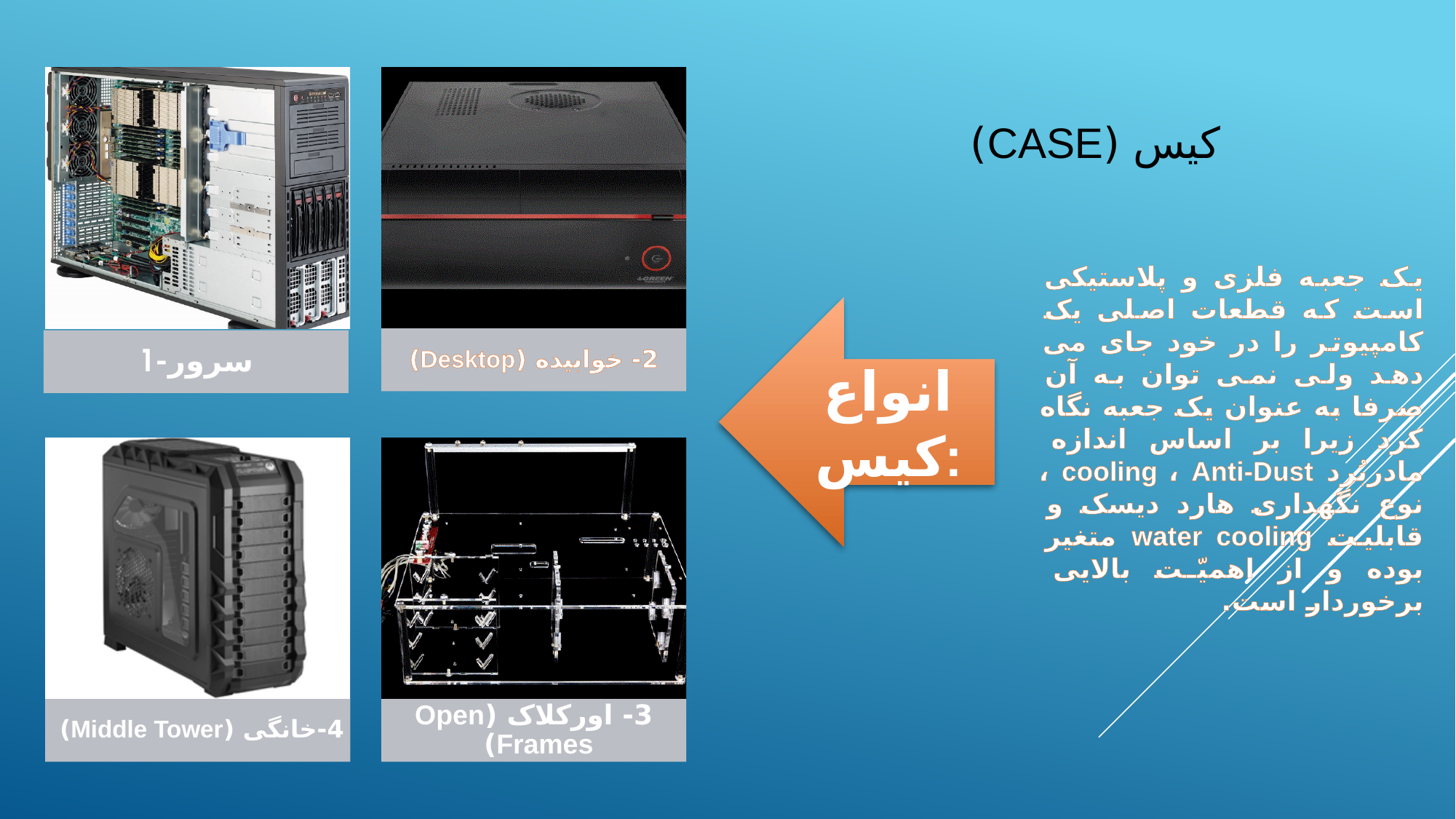

2- خوابیده (Desktop)
1-سرور

4-خانگی (Middle Tower)
3- اورکلاک (Open Frames)
# کیس (Case)
یک جعبه فلزی و پلاستیکی است که قطعات اصلی یک کامپیوتر را در خود جای می دهد ولی نمی توان به آن صرفا به عنوان یک جعبه نگاه کرد زیرا بر اساس اندازه مادربُرد cooling ، Anti-Dust ، نوع نگهداری هارد دیسک و قابلیت water cooling متغیر بوده و از اهمیّت بالایی برخوردار است.
انواع کیس: